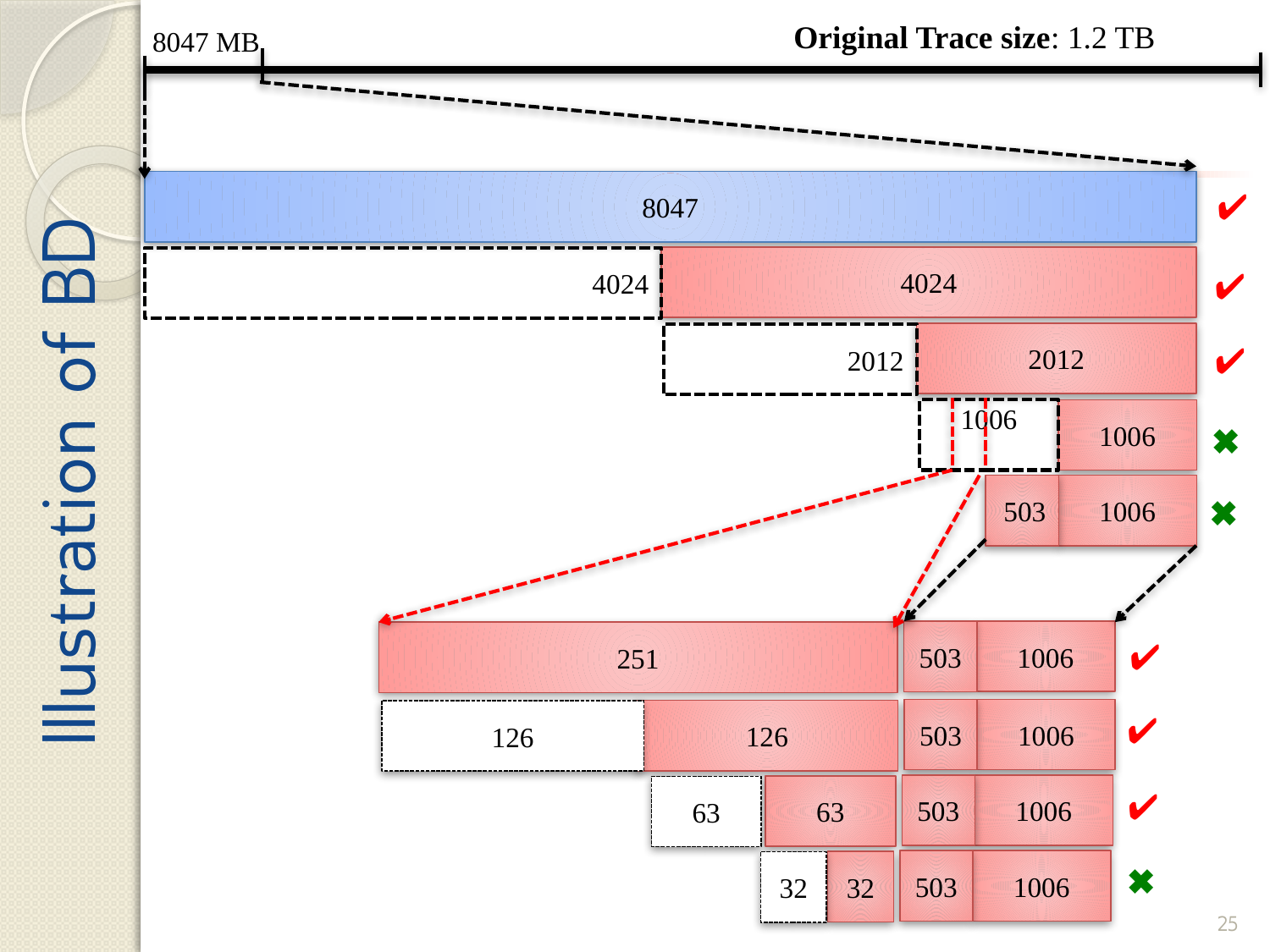

Original Trace size: 1.2 TB
8047 MB
8047
4024
✔

4024
✔
2012
2012
✔
# Illustration of BD
1006
1006
✖
1006
503
✖
1006
503
251
✔
1006
503
126
126
✔
1006
503
63
63
✔
1006
503
32
32
✖
25